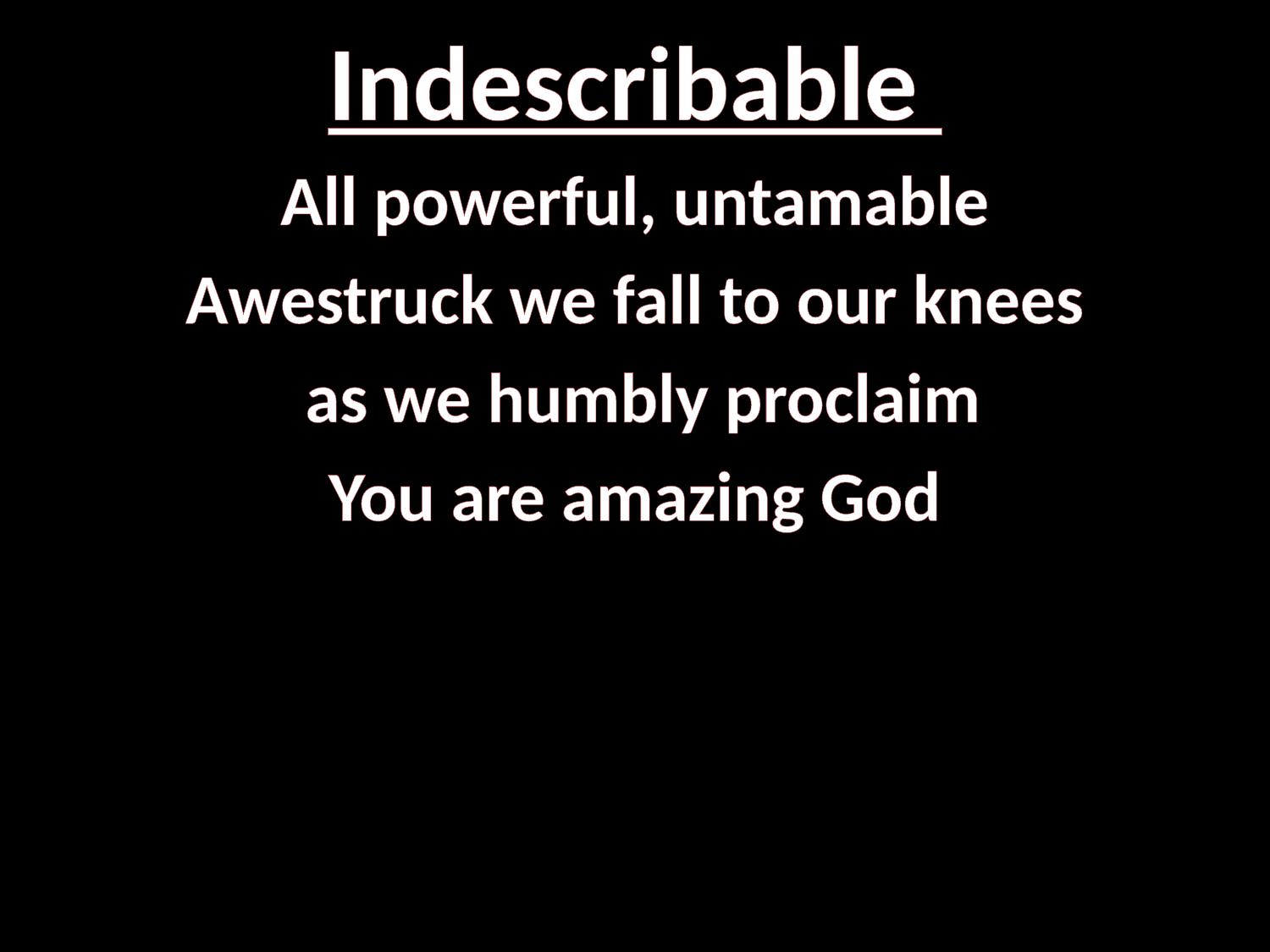

# Indescribable
All powerful, untamable
Awestruck we fall to our knees
 as we humbly proclaim
You are amazing God